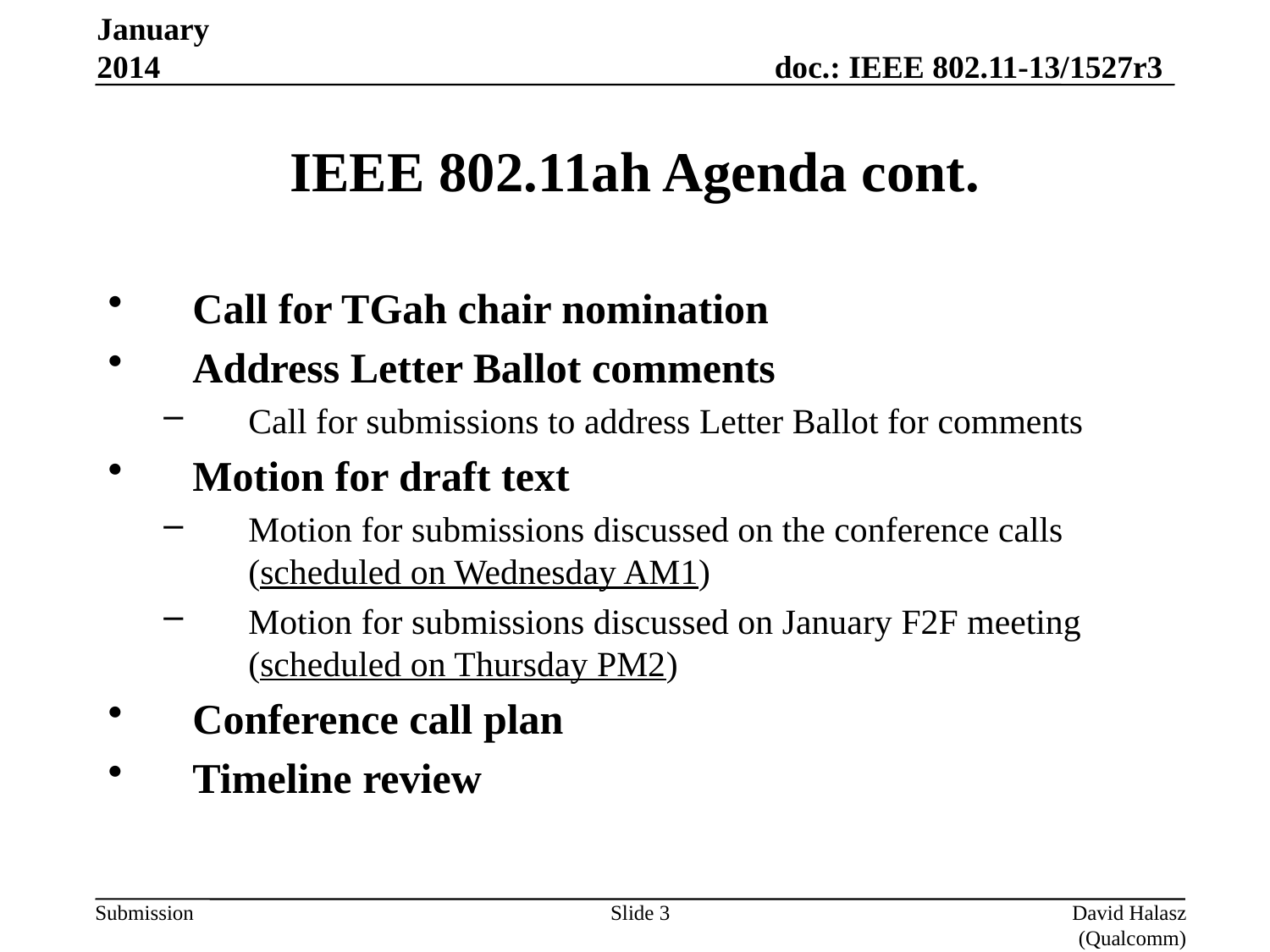

January 2014
# IEEE 802.11ah Agenda cont.
Call for TGah chair nomination
Address Letter Ballot comments
Call for submissions to address Letter Ballot for comments
Motion for draft text
Motion for submissions discussed on the conference calls (scheduled on Wednesday AM1)
Motion for submissions discussed on January F2F meeting (scheduled on Thursday PM2)
Conference call plan
Timeline review

Slide 3
David Halasz (Qualcomm)